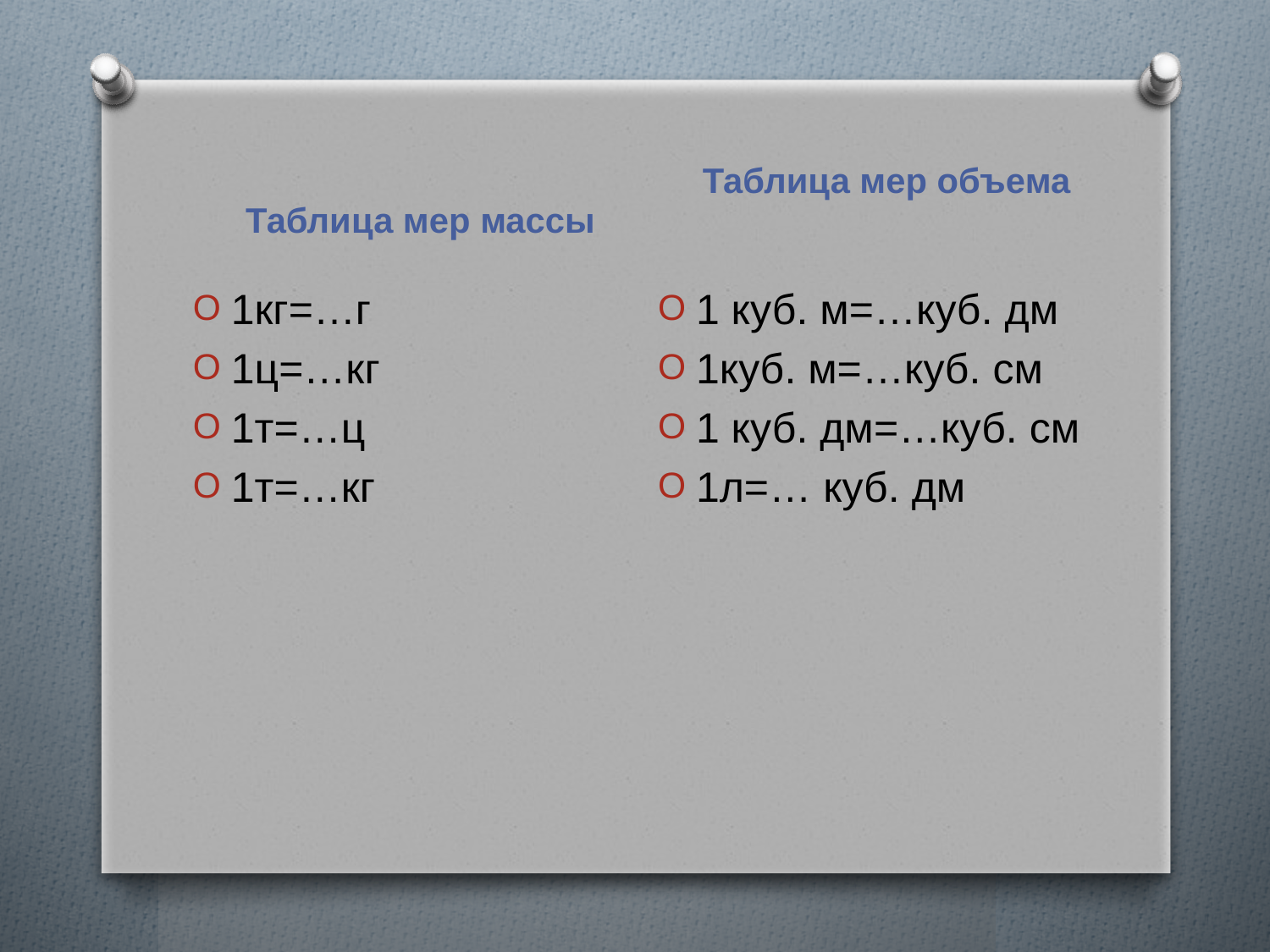

#
Таблица мер массы
Таблица мер объема

1кг=…г
1ц=…кг
1т=…ц
1т=…кг
1 куб. м=…куб. дм
1куб. м=…куб. см
1 куб. дм=…куб. см
1л=… куб. дм